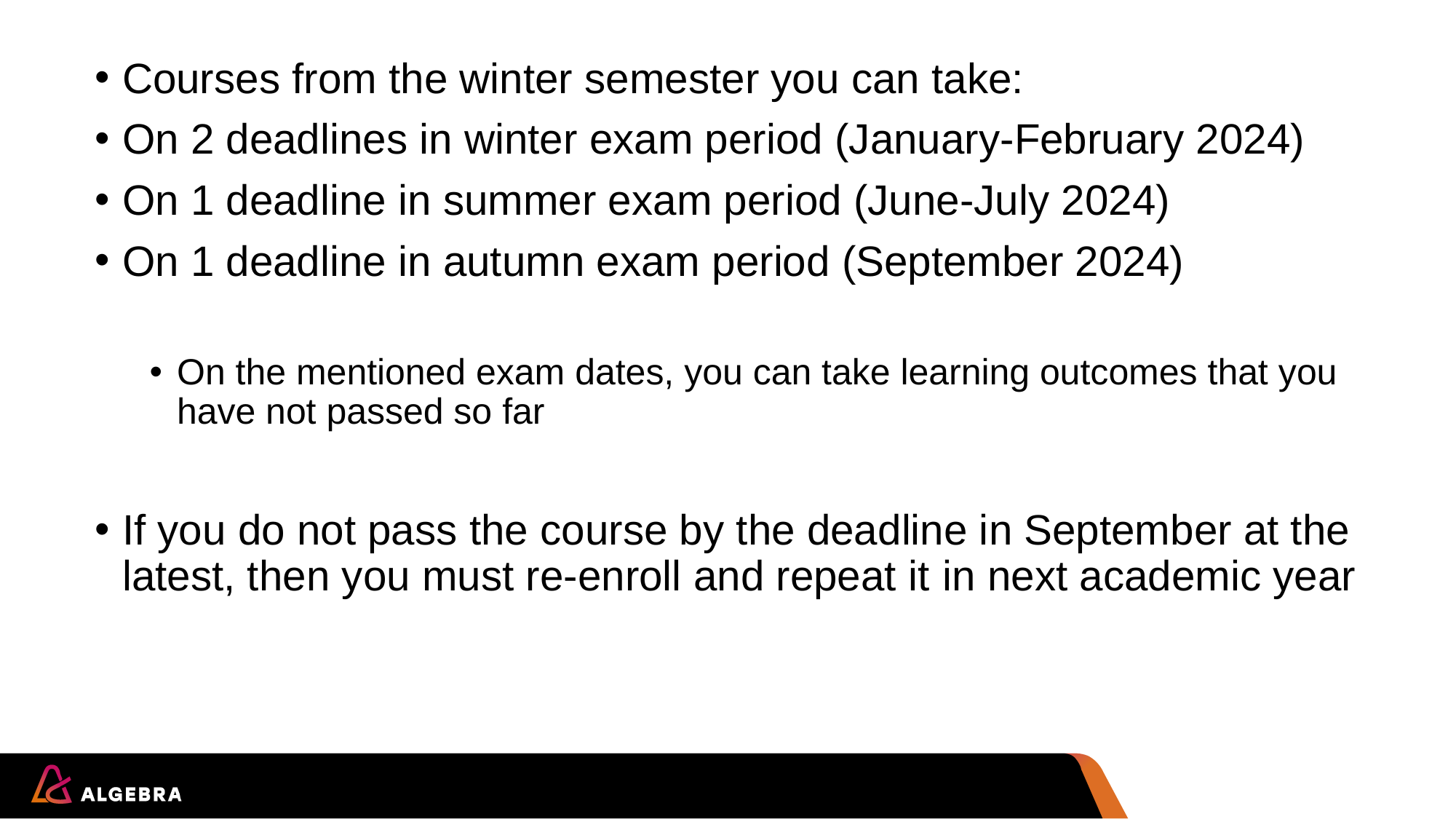

Courses from the winter semester you can take:
On 2 deadlines in winter exam period (January-February 2024)
On 1 deadline in summer exam period (June-July 2024)
On 1 deadline in autumn exam period (September 2024)

On the mentioned exam dates, you can take learning outcomes that you have not passed so far

If you do not pass the course by the deadline in September at the latest, then you must re-enroll and repeat it in next academic year